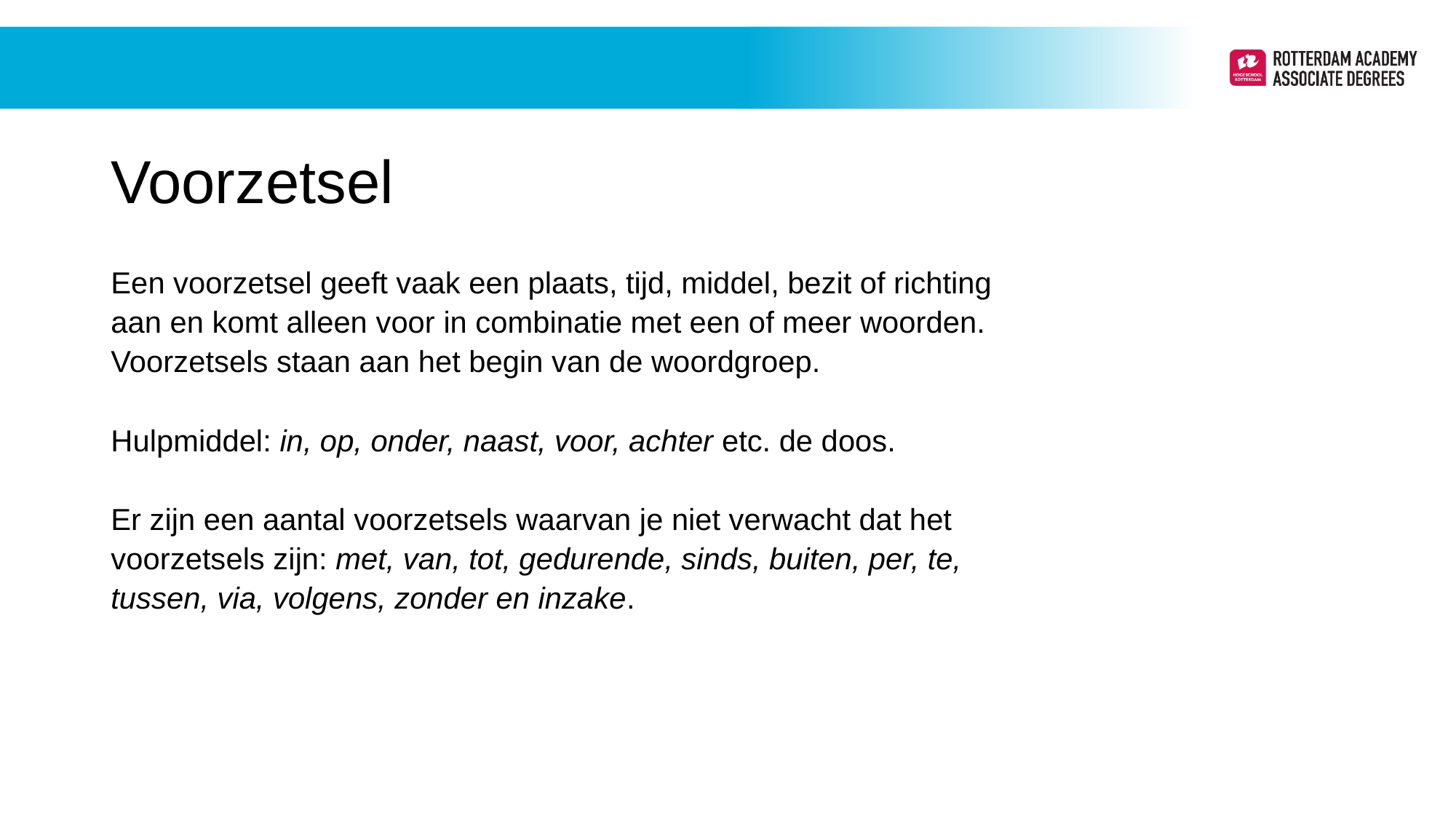

# Voorzetsel
Een voorzetsel geeft vaak een plaats, tijd, middel, bezit of richting
aan en komt alleen voor in combinatie met een of meer woorden.
Voorzetsels staan aan het begin van de woordgroep.

Hulpmiddel: in, op, onder, naast, voor, achter etc. de doos.

Er zijn een aantal voorzetsels waarvan je niet verwacht dat het
voorzetsels zijn: met, van, tot, gedurende, sinds, buiten, per, te,
tussen, via, volgens, zonder en inzake.